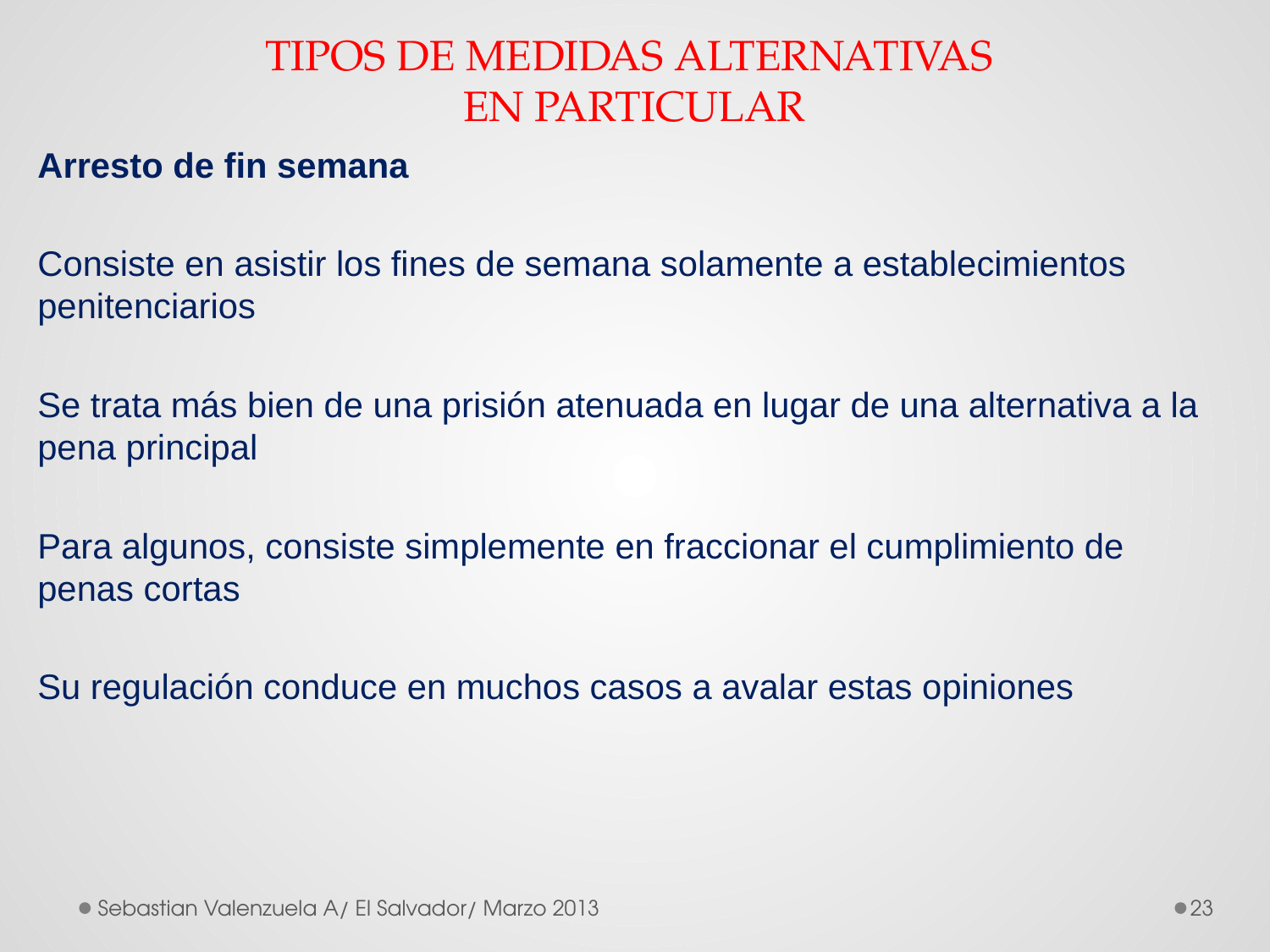

# TIPOS DE MEDIDAS ALTERNATIVAS EN PARTICULAR
Arresto de fin semana

Consiste en asistir los fines de semana solamente a establecimientos penitenciarios

Se trata más bien de una prisión atenuada en lugar de una alternativa a la pena principal

Para algunos, consiste simplemente en fraccionar el cumplimiento de penas cortas

Su regulación conduce en muchos casos a avalar estas opiniones

Sebastian Valenzuela A/ El Salvador/ Marzo 2013
23